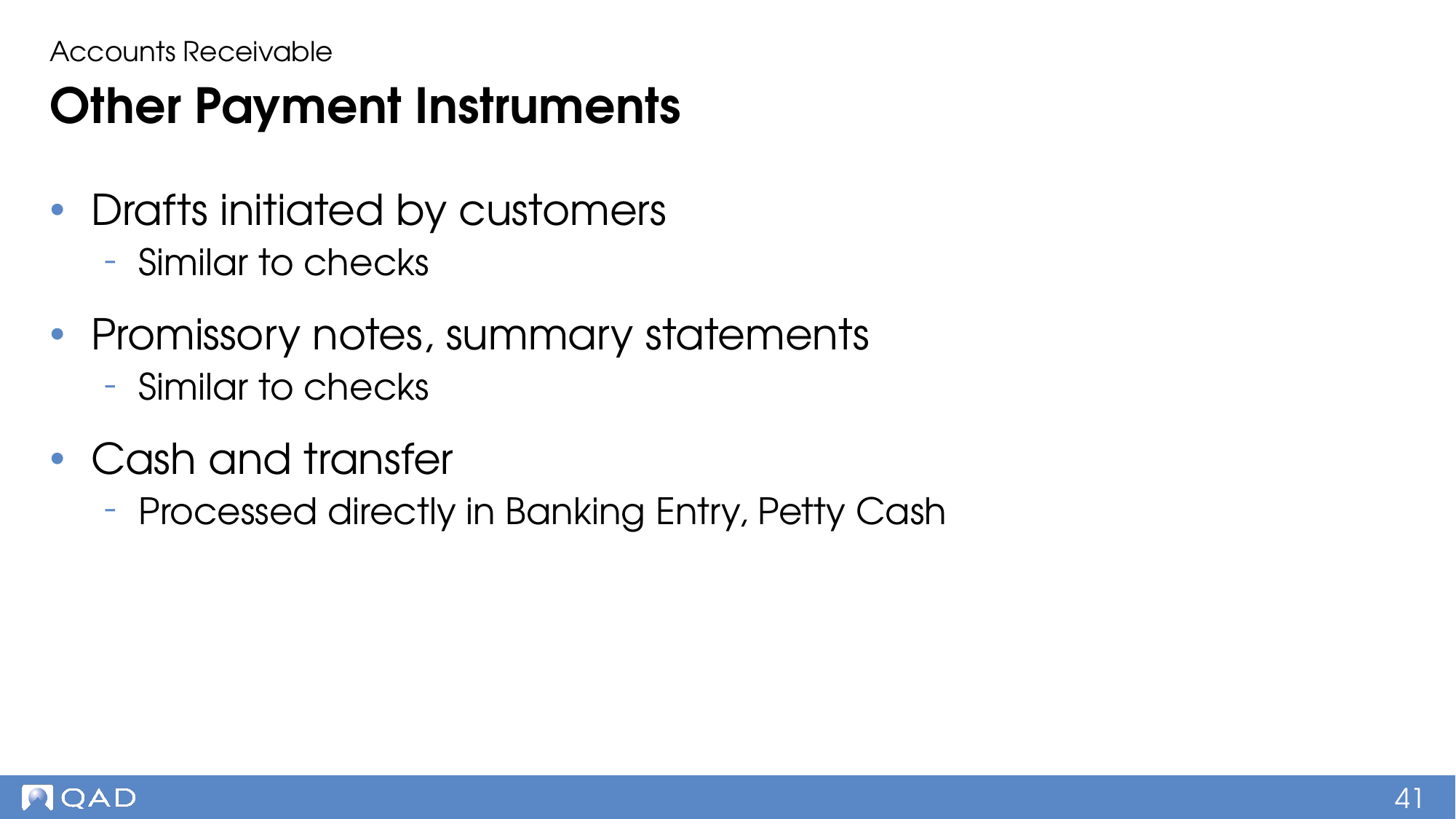

Accounts Receivable
# Other Payment Instruments
Drafts initiated by customers
Similar to checks
Promissory notes, summary statements
Similar to checks
Cash and transfer
Processed directly in Banking Entry, Petty Cash

41